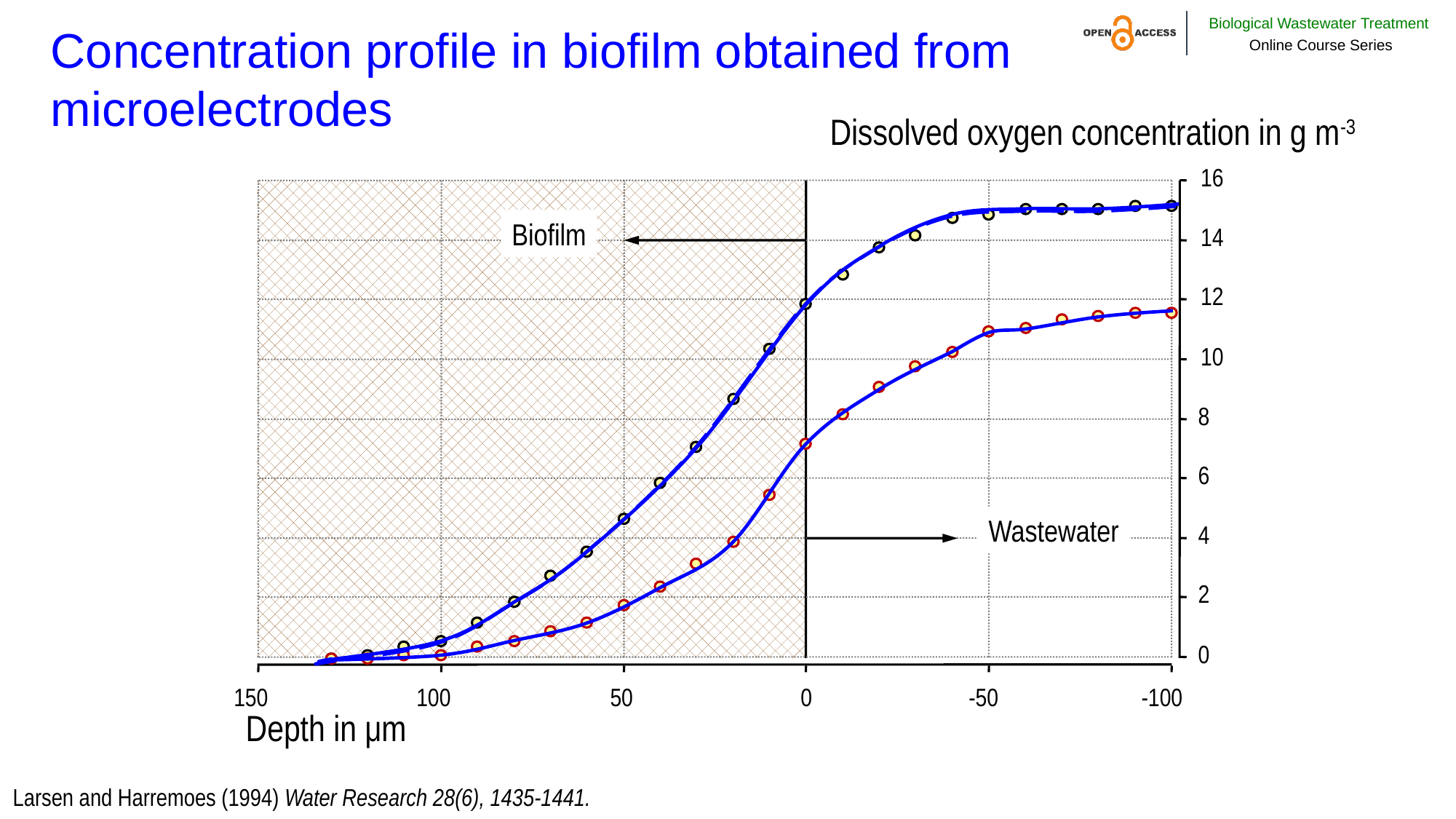

# Concentration profile in biofilm obtained from microelectrodes
Dissolved oxygen concentration in g m-3
16
14
12
10
8
6
4
2
0

Biofilm

Wastewater

-100
-50
0
50
100
150

Depth in μm
Larsen and Harremoes (1994) Water Research 28(6), 1435-1441.